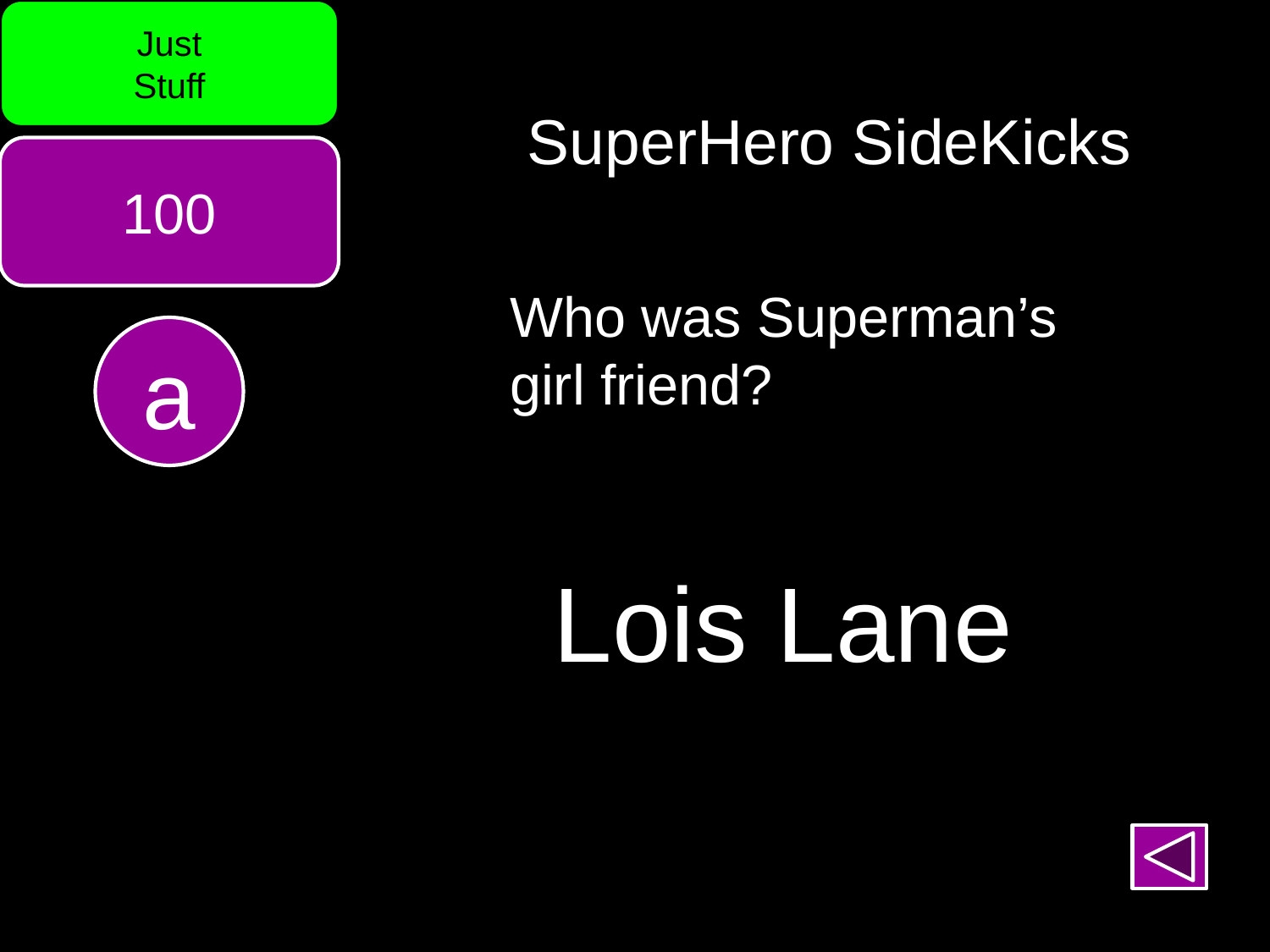

Just
Stuff
SuperHero SideKicks
100
Who was Superman’s
girl friend?
a
Lois Lane